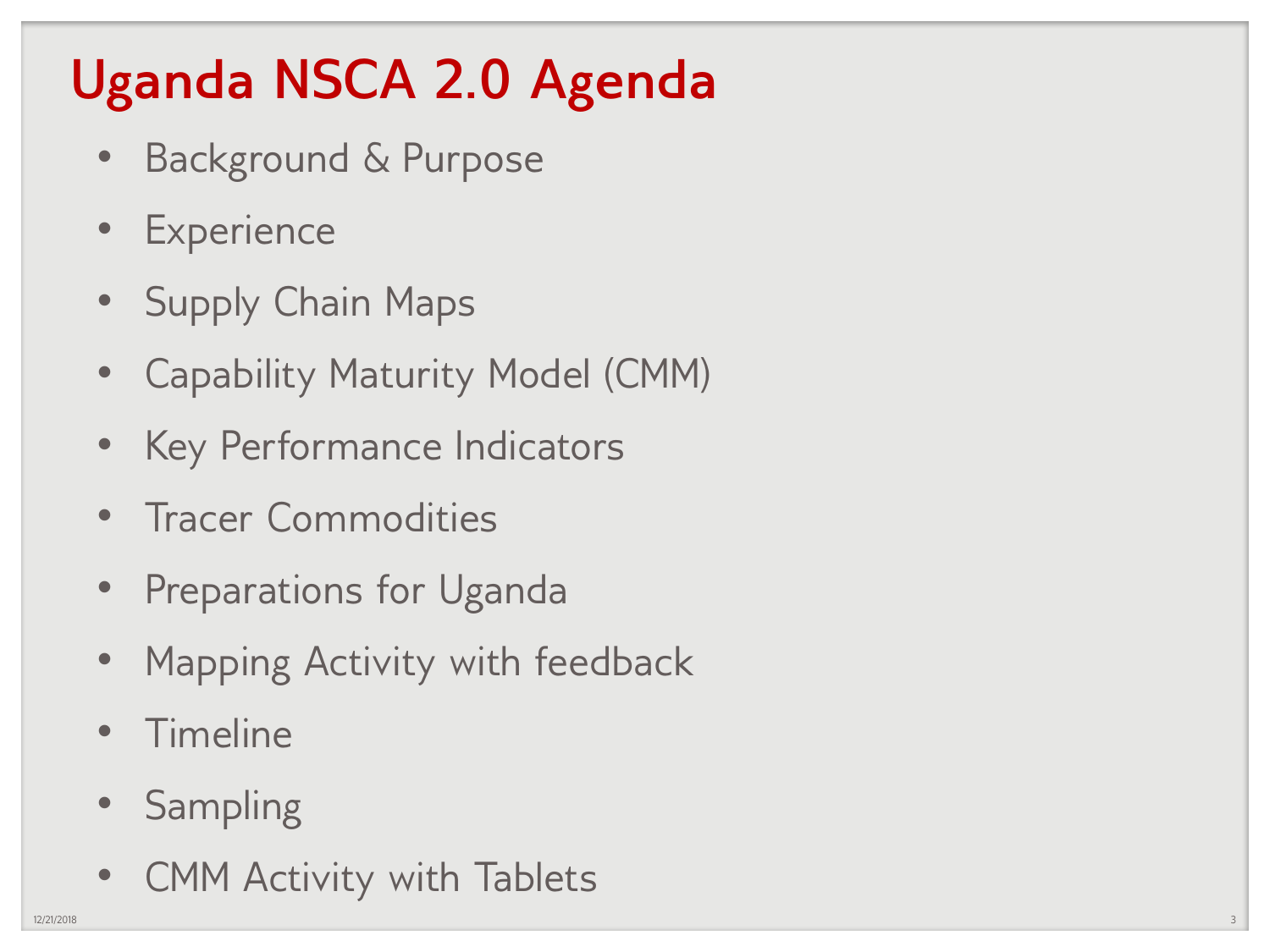

Uganda NSCA 2.0 Agenda
Background & Purpose
Experience
Supply Chain Maps
Capability Maturity Model (CMM)
Key Performance Indicators
Tracer Commodities
Preparations for Uganda
Mapping Activity with feedback
Timeline
Sampling
CMM Activity with Tablets

12/21/2018
3